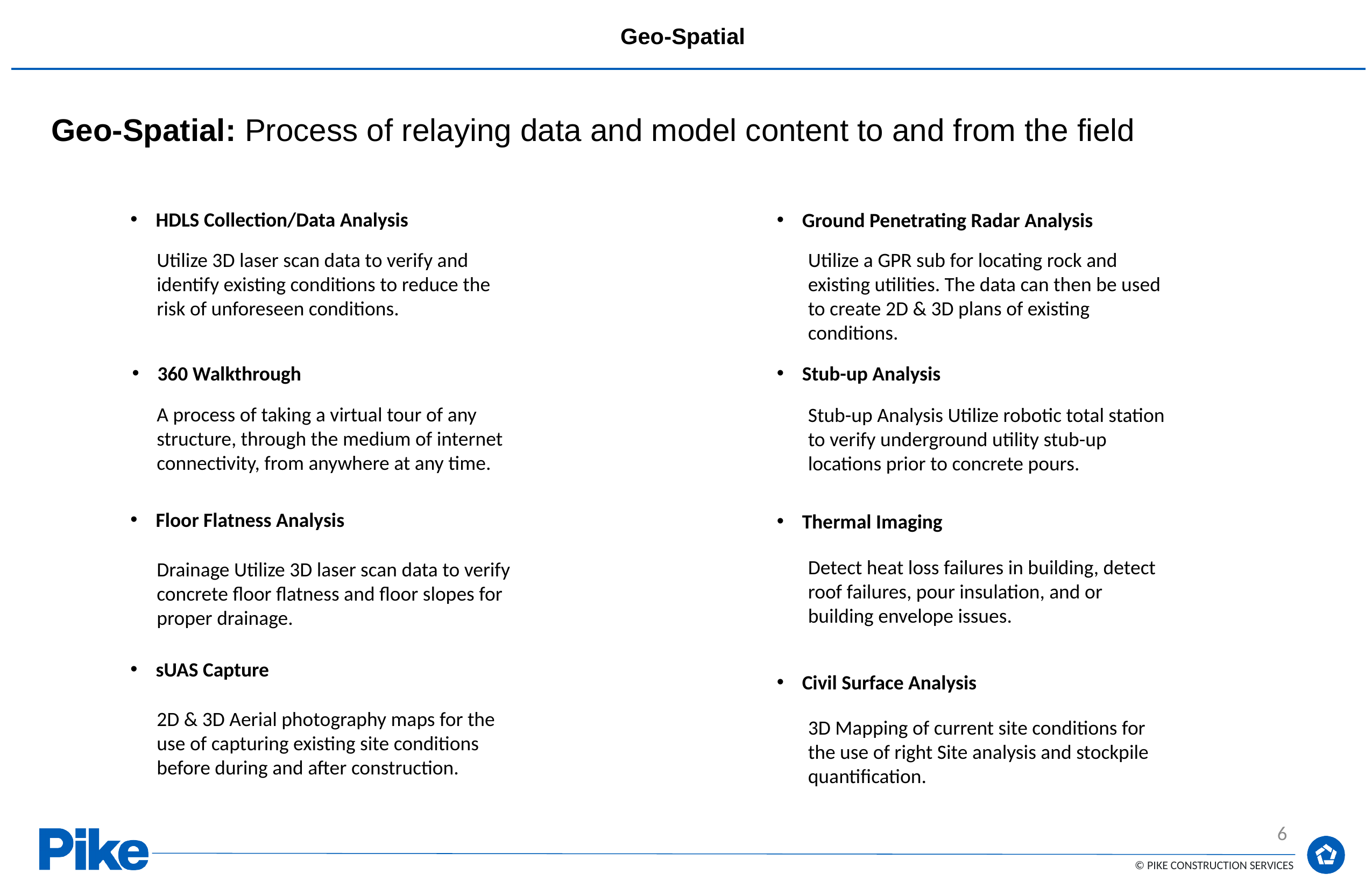

Geo-Spatial
Geo-Spatial: Process of relaying data and model content to and from the field
HDLS Collection/Data Analysis
Ground Penetrating Radar Analysis
Utilize a GPR sub for locating rock and existing utilities. The data can then be used to create 2D & 3D plans of existing conditions.

Utilize 3D laser scan data to verify and identify existing conditions to reduce the risk of unforeseen conditions.

360 Walkthrough
Stub-up Analysis
A process of taking a virtual tour of any structure, through the medium of internet connectivity, from anywhere at any time.

Stub-up Analysis Utilize robotic total station to verify underground utility stub-up locations prior to concrete pours.

Floor Flatness Analysis
Thermal Imaging
Detect heat loss failures in building, detect roof failures, pour insulation, and or building envelope issues.

Drainage Utilize 3D laser scan data to verify concrete floor flatness and floor slopes for proper drainage.

sUAS Capture
Civil Surface Analysis
2D & 3D Aerial photography maps for the use of capturing existing site conditions before during and after construction.

3D Mapping of current site conditions for the use of right Site analysis and stockpile quantification.

6